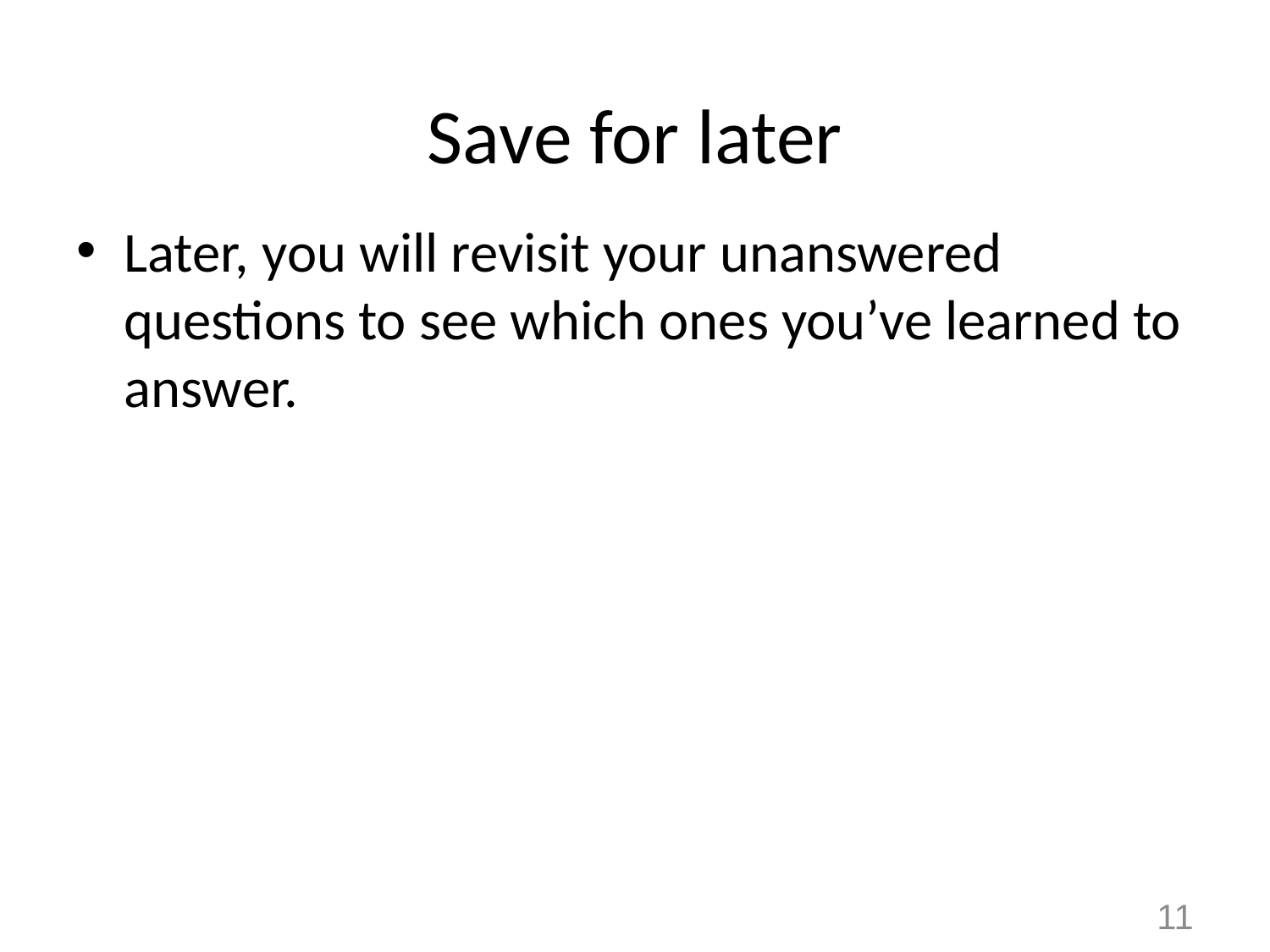

# Save for later
Later, you will revisit your unanswered questions to see which ones you’ve learned to answer.

11